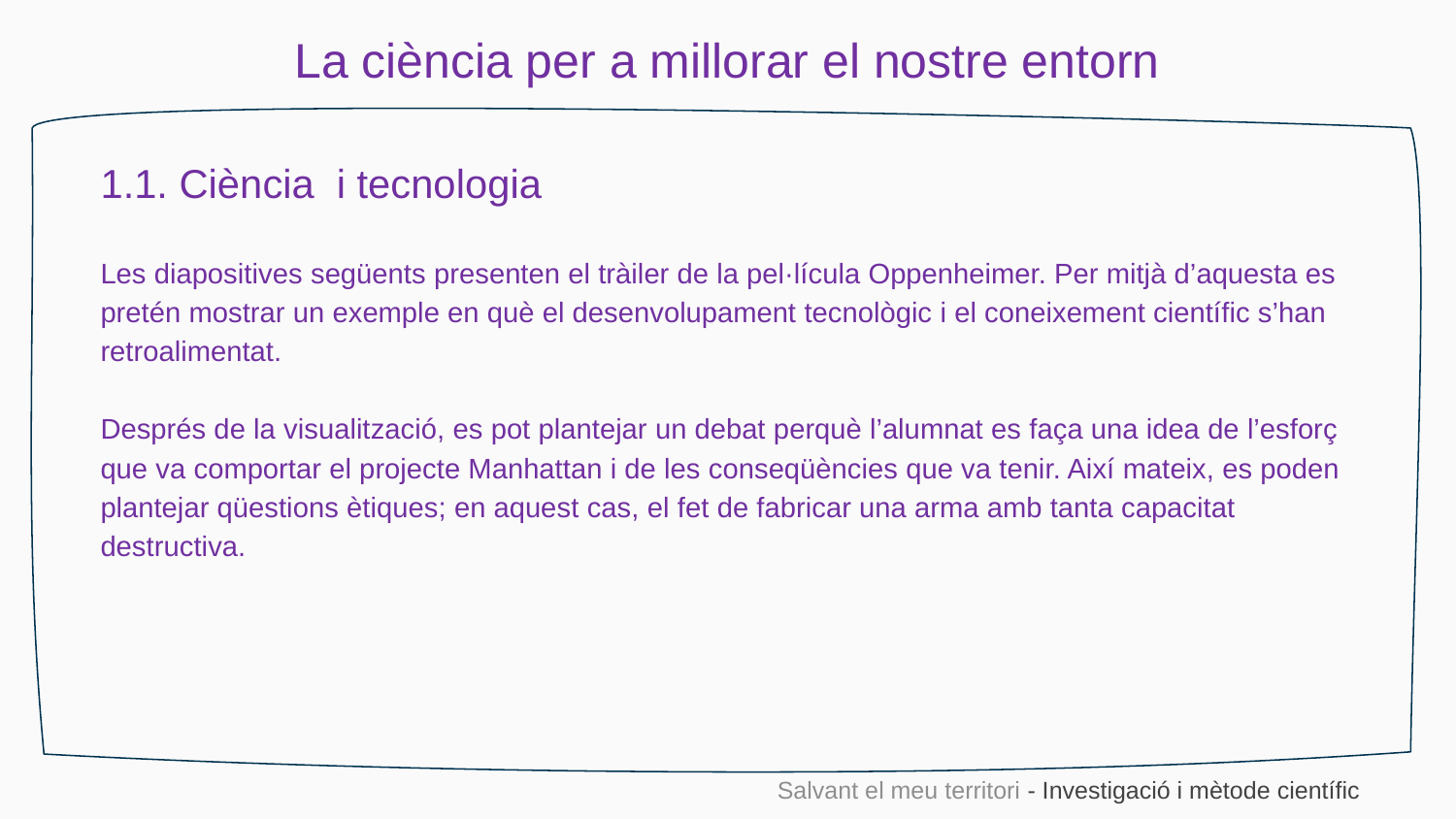

La ciència per a millorar el nostre entorn

1.1. Ciència  i tecnologia
Les diapositives següents presenten el tràiler de la pel·lícula Oppenheimer. Per mitjà d’aquesta es pretén mostrar un exemple en què el desenvolupament tecnològic i el coneixement científic s’han retroalimentat.

Després de la visualització, es pot plantejar un debat perquè l’alumnat es faça una idea de l’esforç que va comportar el projecte Manhattan i de les conseqüències que va tenir. Així mateix, es poden plantejar qüestions ètiques; en aquest cas, el fet de fabricar una arma amb tanta capacitat destructiva.

Salvant el meu territori - Investigació i mètode científic